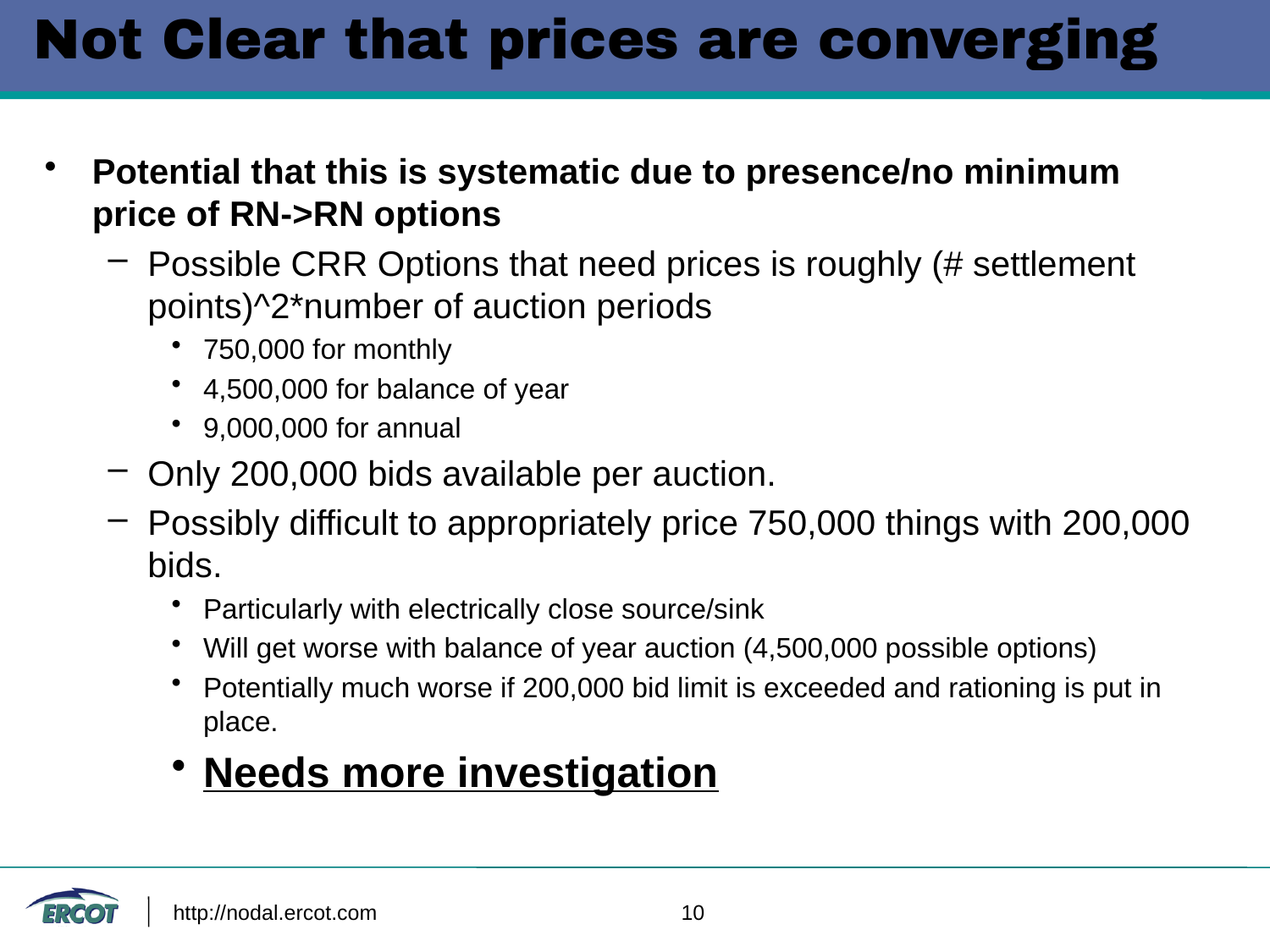

# Not Clear that prices are converging
Potential that this is systematic due to presence/no minimum price of RN->RN options
Possible CRR Options that need prices is roughly (# settlement points)^2*number of auction periods
750,000 for monthly
4,500,000 for balance of year
9,000,000 for annual
Only 200,000 bids available per auction.
Possibly difficult to appropriately price 750,000 things with 200,000 bids.
Particularly with electrically close source/sink
Will get worse with balance of year auction (4,500,000 possible options)
Potentially much worse if 200,000 bid limit is exceeded and rationing is put in place.
Needs more investigation
http://nodal.ercot.com 			10